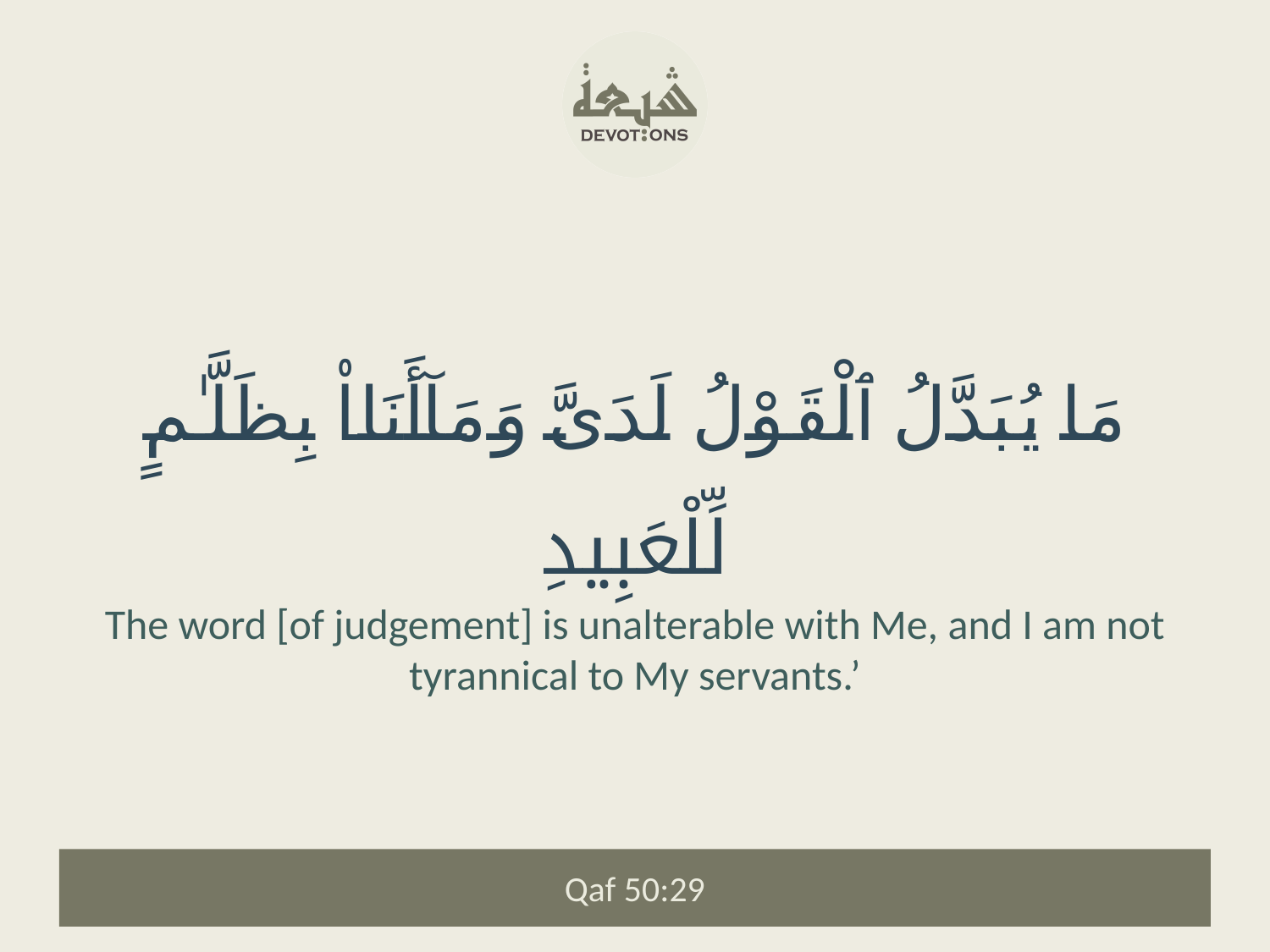

مَا يُبَدَّلُ ٱلْقَوْلُ لَدَىَّ وَمَآ أَنَا۠ بِظَلَّـٰمٍ لِّلْعَبِيدِ
The word [of judgement] is unalterable with Me, and I am not tyrannical to My servants.’
Qaf 50:29